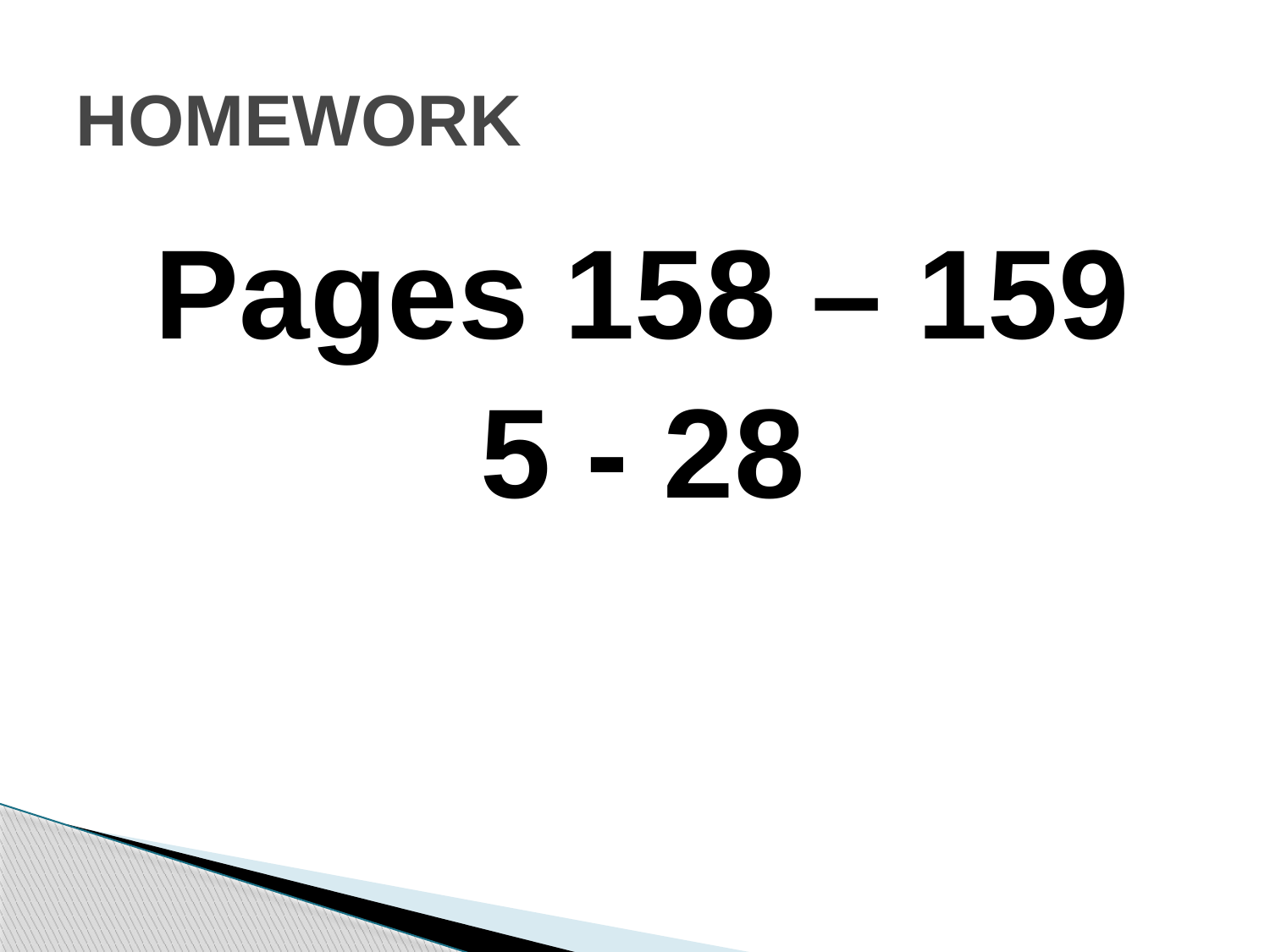

# HOMEWORK
Pages 158 – 159
5 - 28